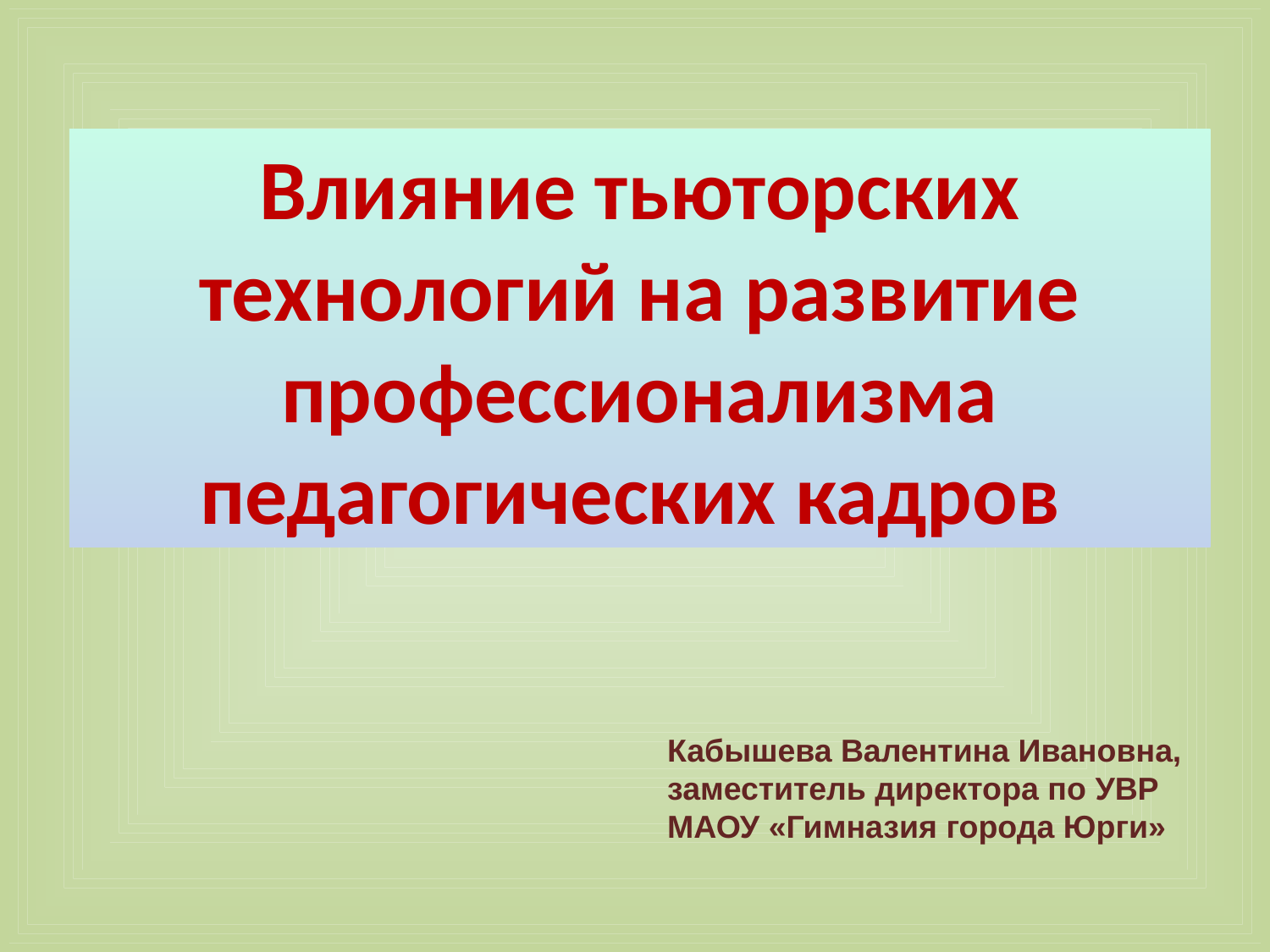

Влияние тьюторских технологий на развитие профессионализма педагогических кадров
Кабышева Валентина Ивановна, заместитель директора по УВР МАОУ «Гимназия города Юрги»